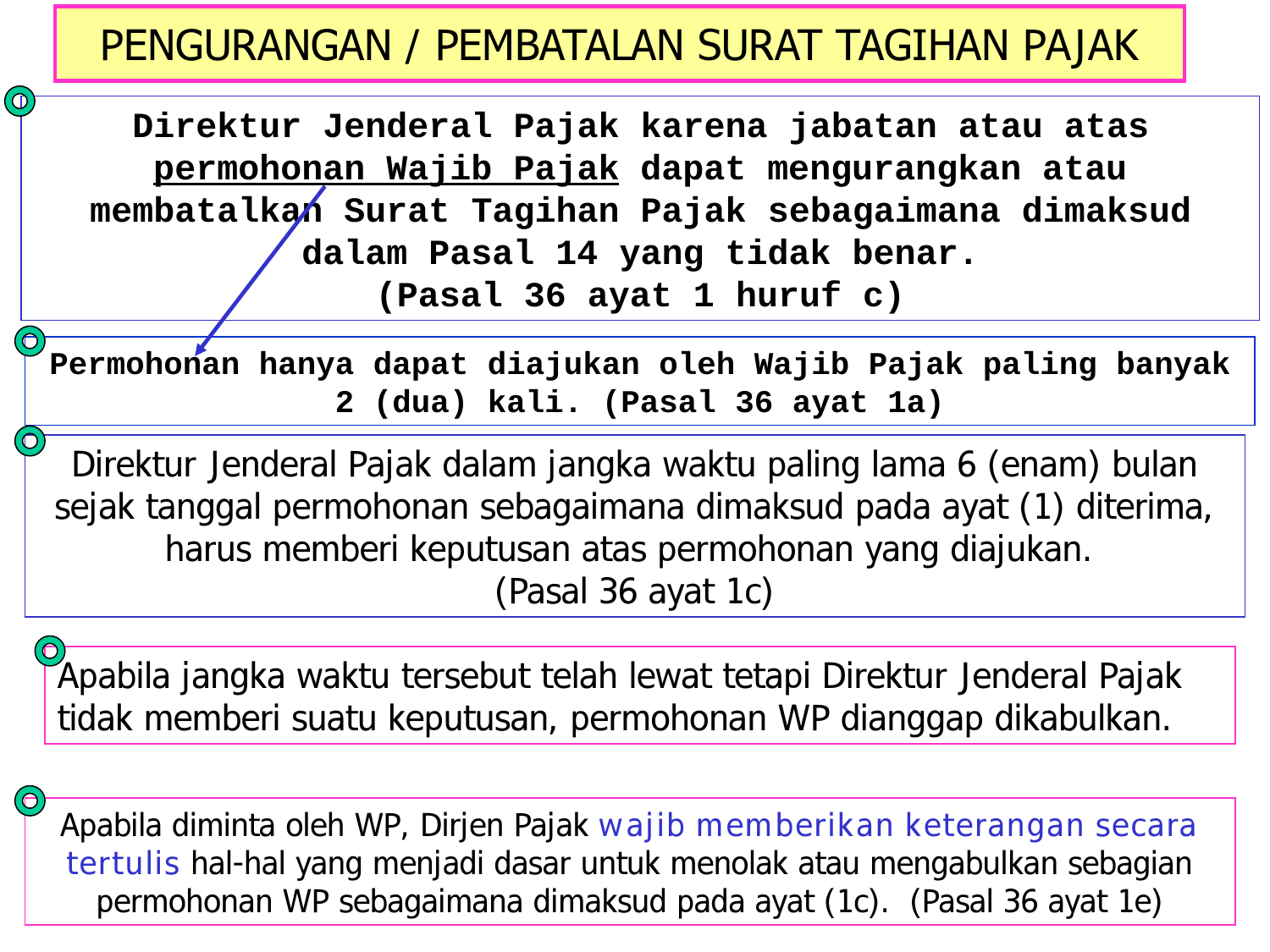

# PENGURANGAN / PEMBATALAN SURAT TAGIHAN PAJAK

Direktur Jenderal Pajak karena jabatan atau atas permohonan Wajib Pajak dapat mengurangkan atau membatalkan Surat Tagihan Pajak sebagaimana dimaksud dalam Pasal 14 yang tidak benar.
(Pasal 36 ayat 1 huruf c)

Permohonan hanya dapat diajukan oleh Wajib Pajak paling banyak 2 (dua) kali. (Pasal 36 ayat 1a)

Direktur Jenderal Pajak dalam jangka waktu paling lama 6 (enam) bulan sejak tanggal permohonan sebagaimana dimaksud pada ayat (1) diterima, harus memberi keputusan atas permohonan yang diajukan.
(Pasal 36 ayat 1c)

Apabila jangka waktu tersebut telah lewat tetapi Direktur Jenderal Pajak tidak memberi suatu keputusan, permohonan WP dianggap dikabulkan.

Apabila diminta oleh WP, Dirjen Pajak wajib memberikan keterangan secara tertulis hal-hal yang menjadi dasar untuk menolak atau mengabulkan sebagian permohonan WP sebagaimana dimaksud pada ayat (1c).  (Pasal 36 ayat 1e)